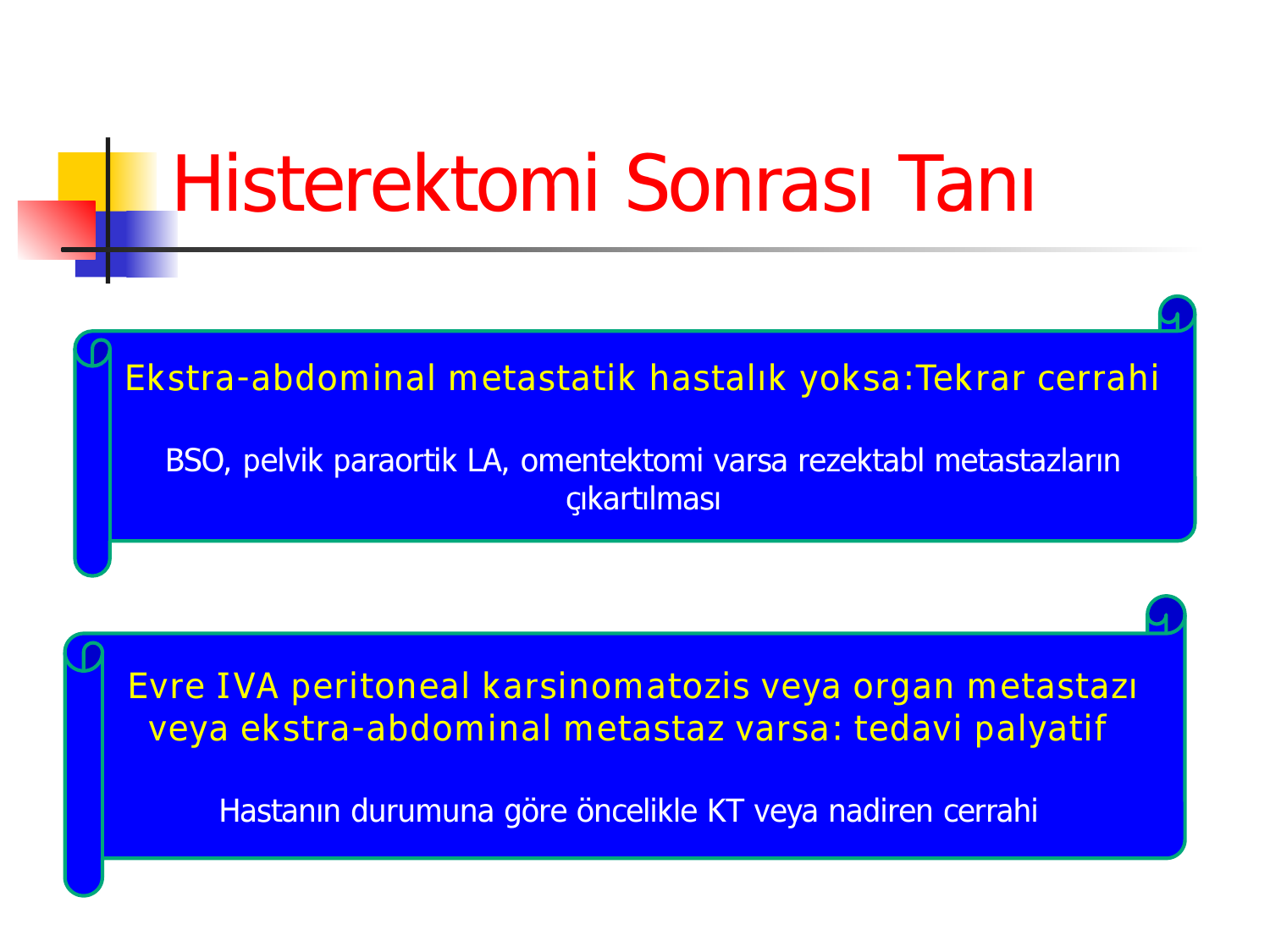

# Histerektomi Sonrası Tanı
Ekstra-abdominal metastatik hastalık yoksa:Tekrar cerrahi

BSO, pelvik paraortik LA, omentektomi varsa rezektabl metastazların çıkartılması
Evre IVA peritoneal karsinomatozis veya organ metastazı veya ekstra-abdominal metastaz varsa: tedavi palyatif

Hastanın durumuna göre öncelikle KT veya nadiren cerrahi